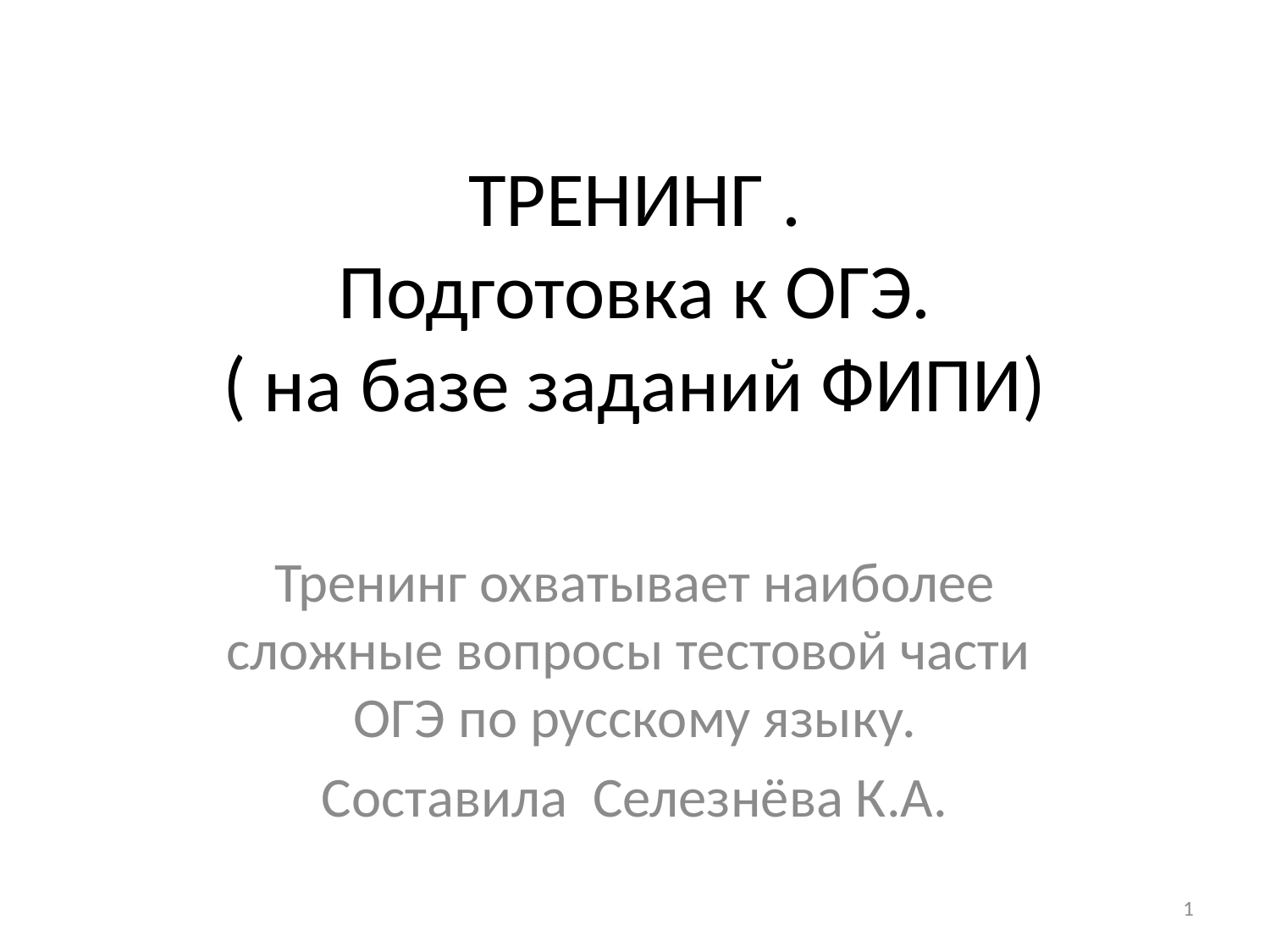

# ТРЕНИНГ . Подготовка к ОГЭ. ( на базе заданий ФИПИ)
Тренинг охватывает наиболее сложные вопросы тестовой части  ОГЭ по русскому языку.
Составила  Селезнёва К.А.
1